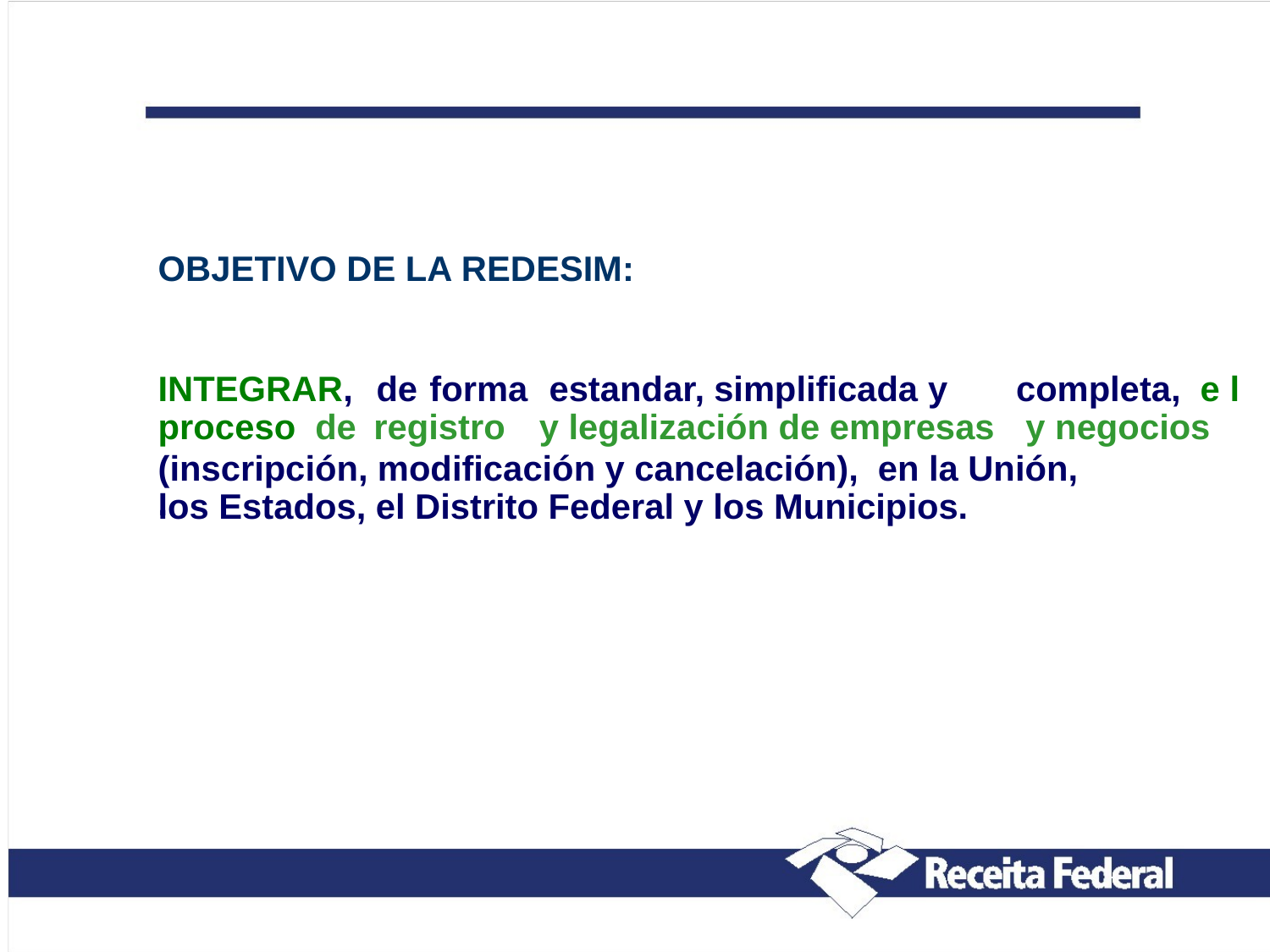

OBJETIVO DE LA REDESIM:
INTEGRAR,
de forma
 estandar, simplificada y
y legalización de empresas
completa,  e l
 y negocios
proceso  de registro

(inscripción, modificación y cancelación),  en la Unión, los Estados, el Distrito Federal y los Municipios.
.